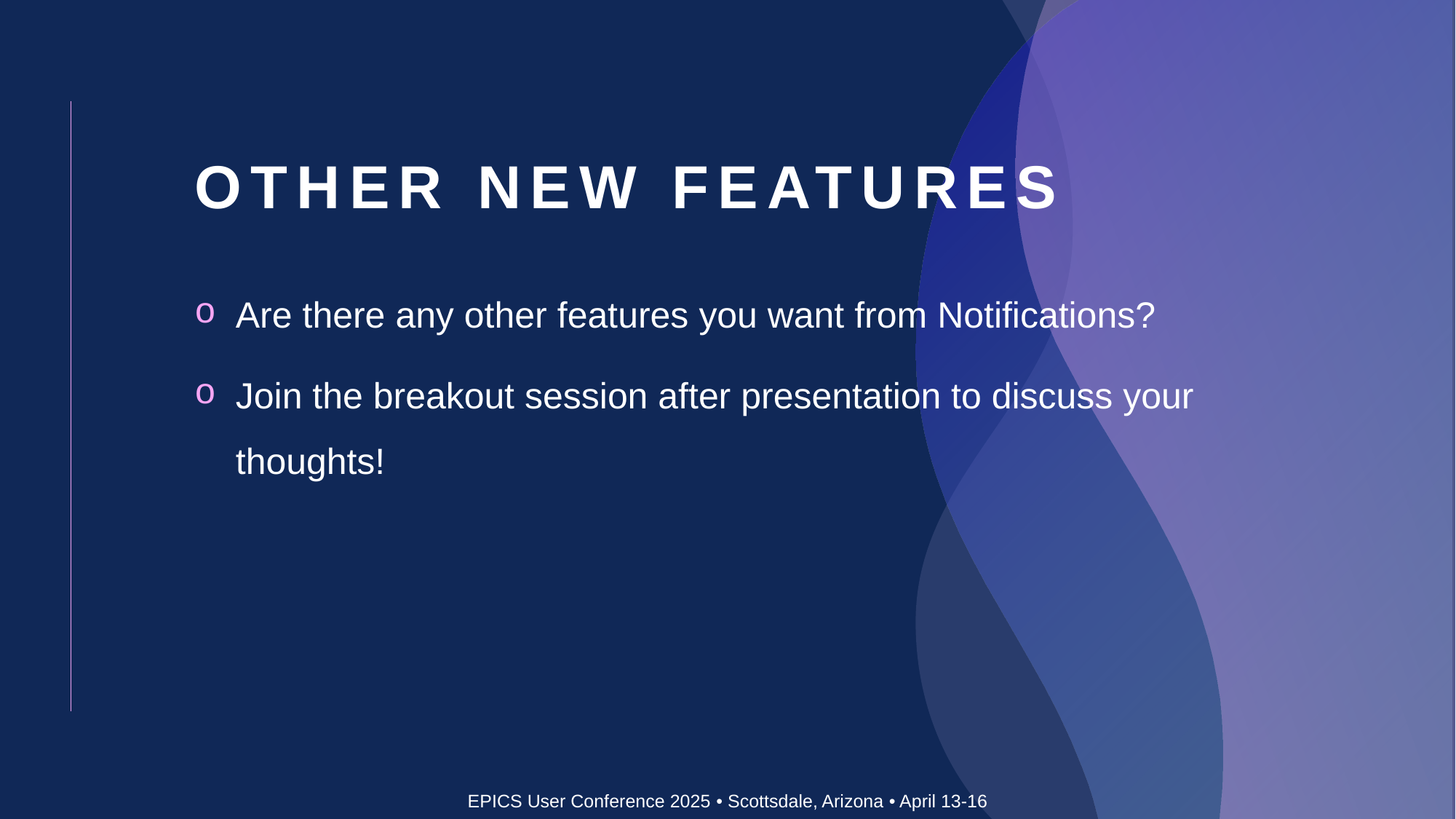

# Other New Features
Are there any other features you want from Notifications?
Join the breakout session after presentation to discuss your thoughts!